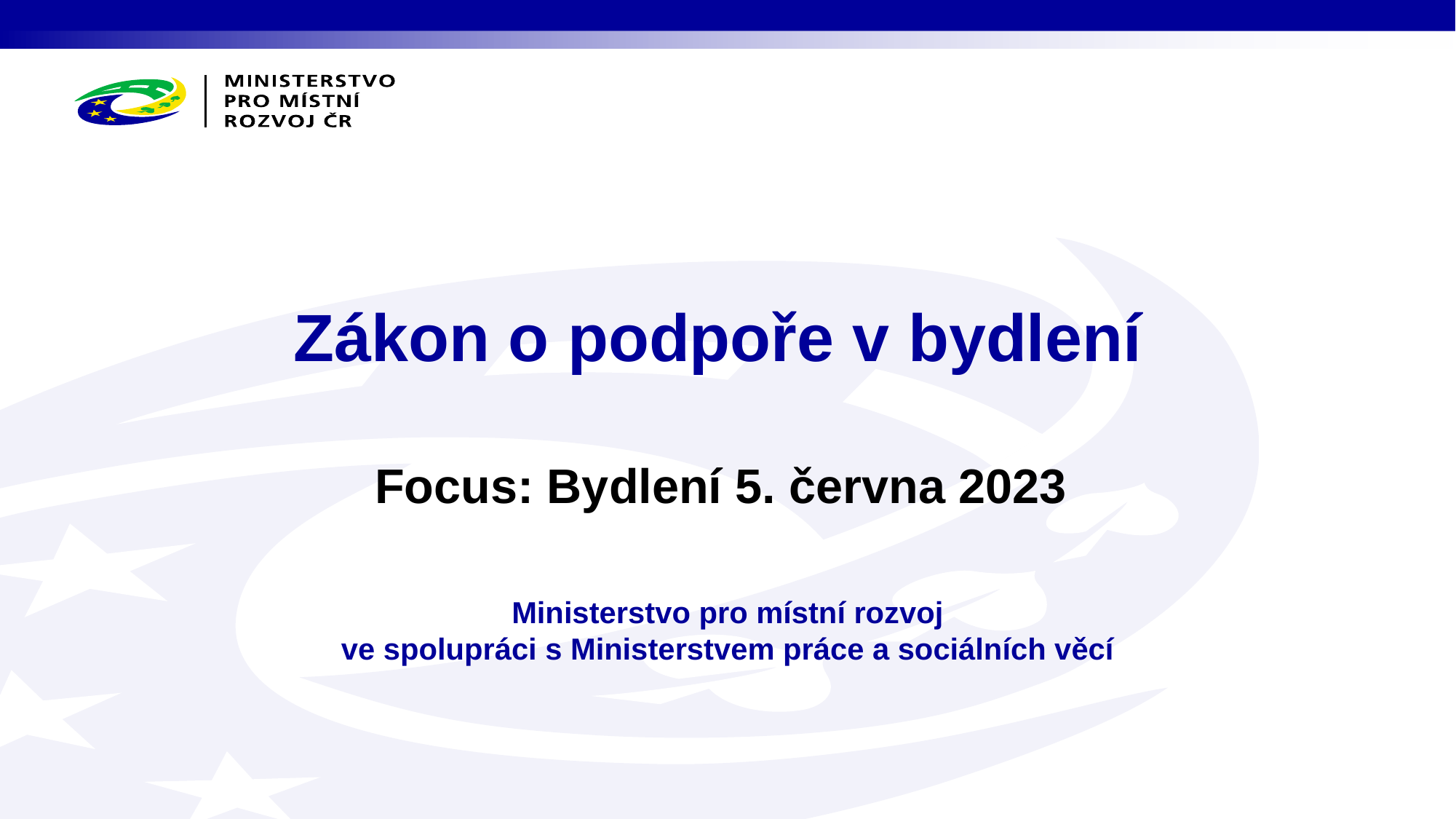

# Zákon o podpoře v bydlení Focus: Bydlení 5. června 2023 Ministerstvo pro místní rozvoj ve spolupráci s Ministerstvem práce a sociálních věcí